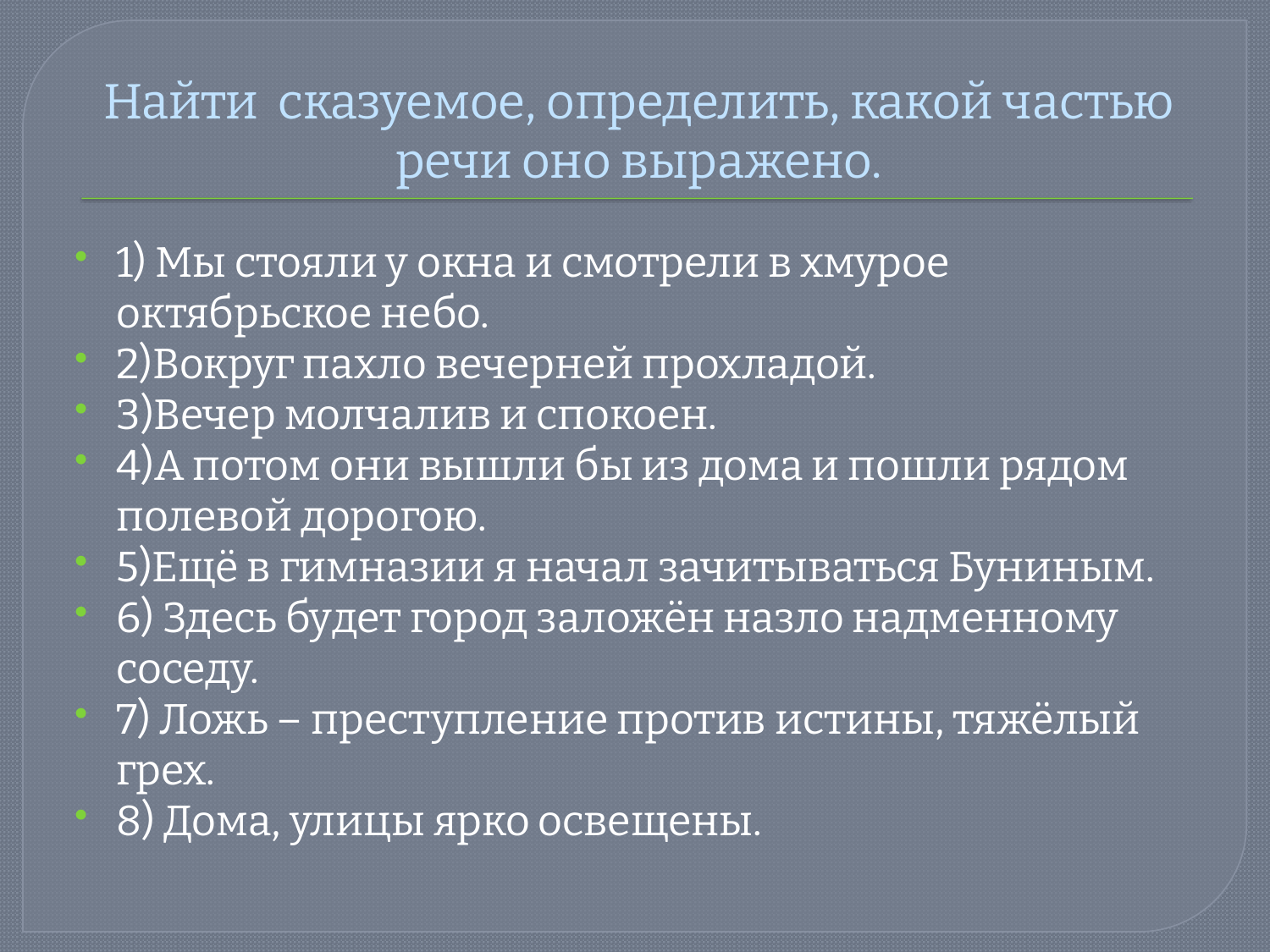

# Найти  сказуемое, определить, какой частью речи оно выражено.
1) Мы стояли у окна и смотрели в хмурое октябрьское небо.
2)Вокруг пахло вечерней прохладой.
3)Вечер молчалив и спокоен.
4)А потом они вышли бы из дома и пошли рядом полевой дорогою.
5)Ещё в гимназии я начал зачитываться Буниным.
6) Здесь будет город заложён назло надменному соседу.
7) Ложь – преступление против истины, тяжёлый грех.
8) Дома, улицы ярко освещены.